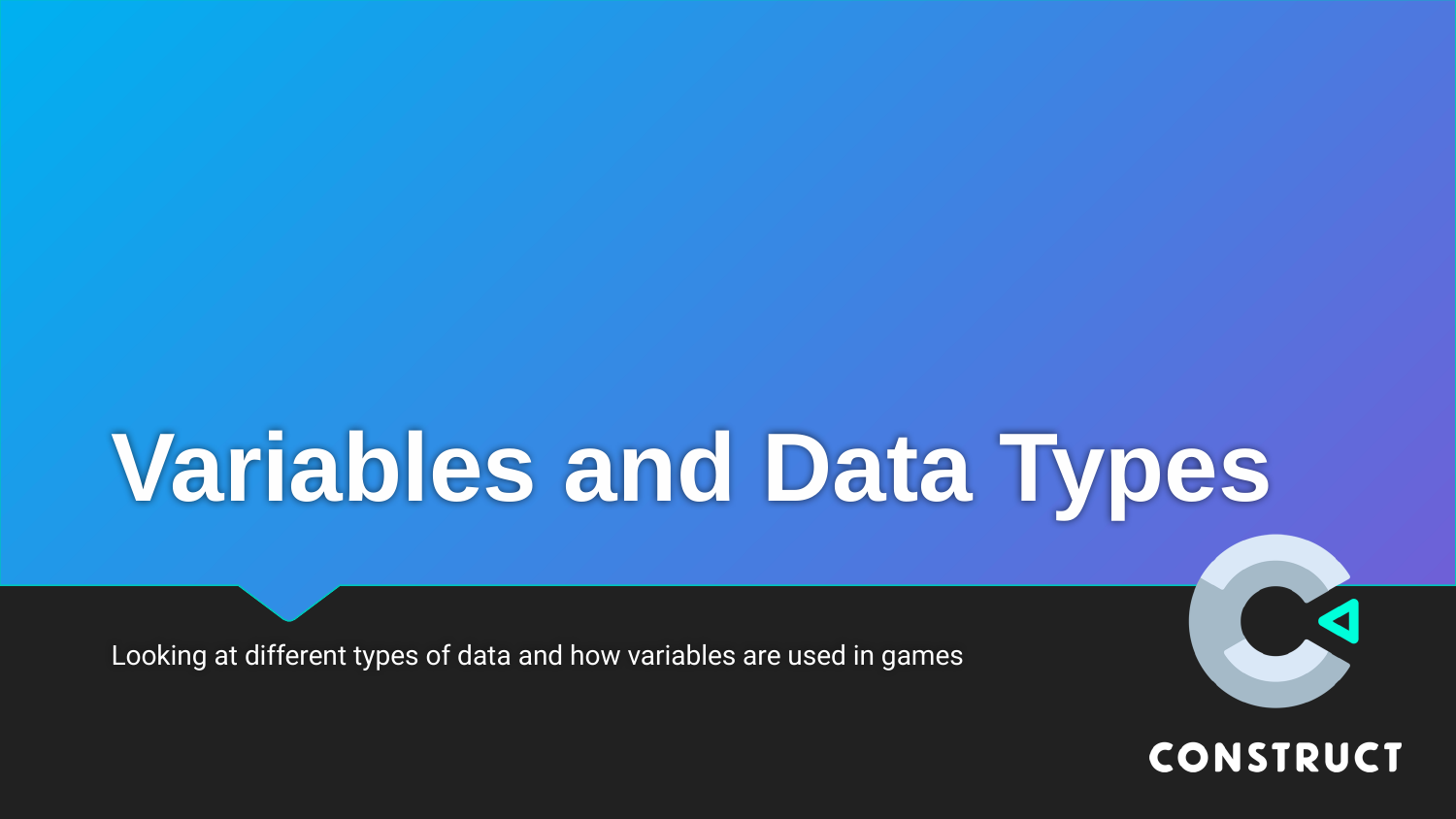

# Variables and Data Types
Looking at different types of data and how variables are used in games